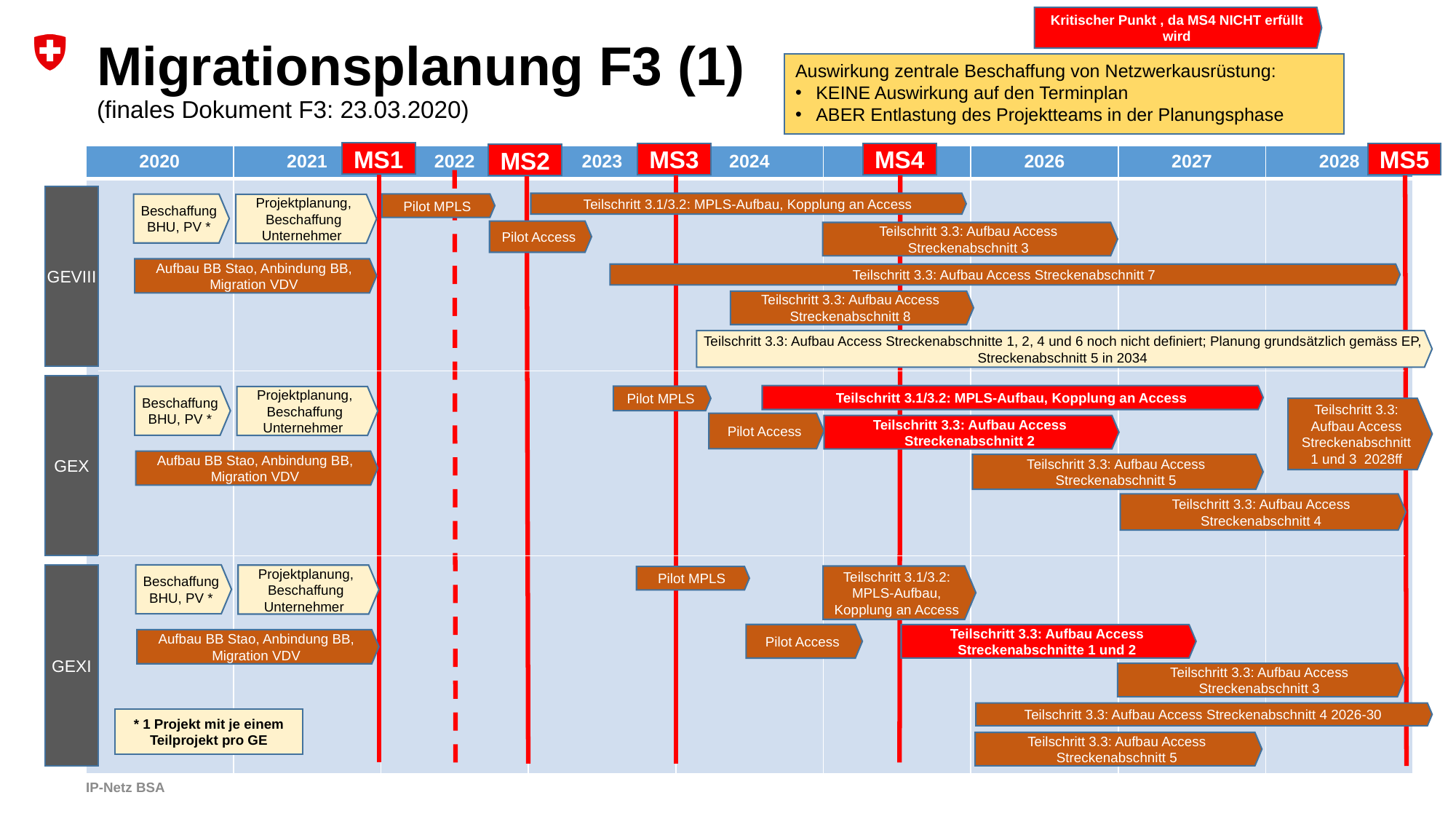

Kritischer Punkt , da MS4 NICHT erfüllt wird
# Migrationsplanung F3 (1) (finales Dokument F3: 23.03.2020)
Auswirkung zentrale Beschaffung von Netzwerkausrüstung:
KEINE Auswirkung auf den Terminplan
ABER Entlastung des Projektteams in der Planungsphase
MS1
MS4
MS3
MS5
MS2
| 2020 | 2021 | 2022 | 2023 | 2024 | 2025 | 2026 | 2027 | 2028 |
| --- | --- | --- | --- | --- | --- | --- | --- | --- |
|  |  |  |  |  |  |  |  |  |
GEVIII
Teilschritt 3.1/3.2: MPLS-Aufbau, Kopplung an Access
Pilot MPLS
Beschaffung BHU, PV *
Projektplanung, Beschaffung Unternehmer
Pilot Access
Teilschritt 3.3: Aufbau Access Streckenabschnitt 3
Aufbau BB Stao, Anbindung BB, Migration VDV
Teilschritt 3.3: Aufbau Access Streckenabschnitt 7
Teilschritt 3.3: Aufbau Access Streckenabschnitt 8
Teilschritt 3.3: Aufbau Access Streckenabschnitte 1, 2, 4 und 6 noch nicht definiert; Planung grundsätzlich gemäss EP, Streckenabschnitt 5 in 2034
GEX
Teilschritt 3.1/3.2: MPLS-Aufbau, Kopplung an Access
Pilot MPLS
Beschaffung BHU, PV *
Projektplanung, Beschaffung Unternehmer
Teilschritt 3.3: Aufbau Access Streckenabschnitt1 und 3  2028ff
Pilot Access
Teilschritt 3.3: Aufbau Access Streckenabschnitt 2
Aufbau BB Stao, Anbindung BB, Migration VDV
Teilschritt 3.3: Aufbau Access Streckenabschnitt 5
Teilschritt 3.3: Aufbau Access Streckenabschnitt 4
GEXI
Beschaffung BHU, PV *
Projektplanung, Beschaffung Unternehmer
Teilschritt 3.1/3.2: MPLS-Aufbau, Kopplung an Access
Pilot MPLS
Pilot Access
Teilschritt 3.3: Aufbau Access Streckenabschnitte 1 und 2
Aufbau BB Stao, Anbindung BB, Migration VDV
Teilschritt 3.3: Aufbau Access Streckenabschnitt 3
Teilschritt 3.3: Aufbau Access Streckenabschnitt 4 2026-30
* 1 Projekt mit je einem Teilprojekt pro GE
Teilschritt 3.3: Aufbau Access Streckenabschnitt 5
IP-Netz BSA